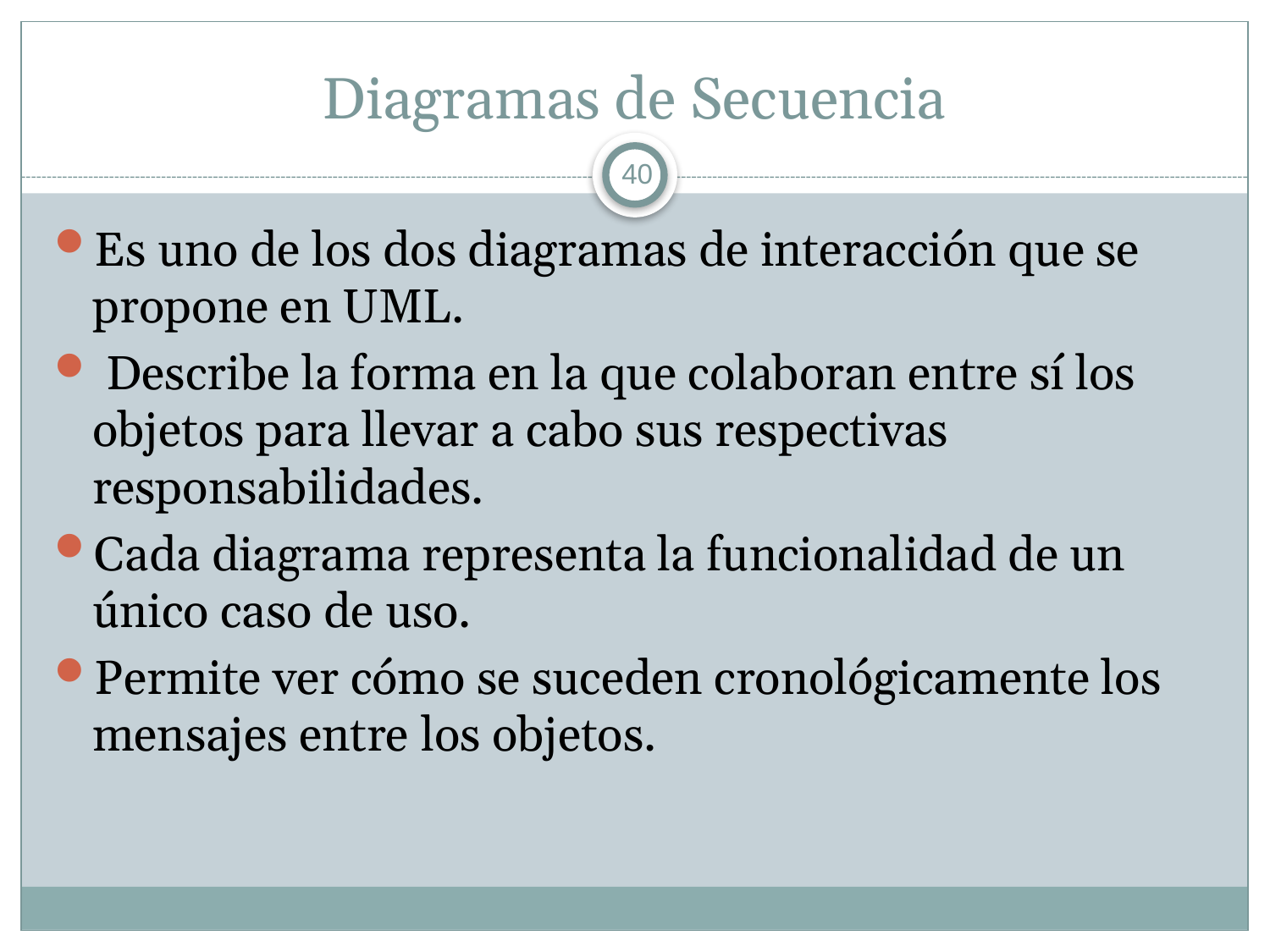

# Diagramas de Secuencia
40
Es uno de los dos diagramas de interacción que se propone en UML.
 Describe la forma en la que colaboran entre sí los objetos para llevar a cabo sus respectivas responsabilidades.
Cada diagrama representa la funcionalidad de un único caso de uso.
Permite ver cómo se suceden cronológicamente los mensajes entre los objetos.